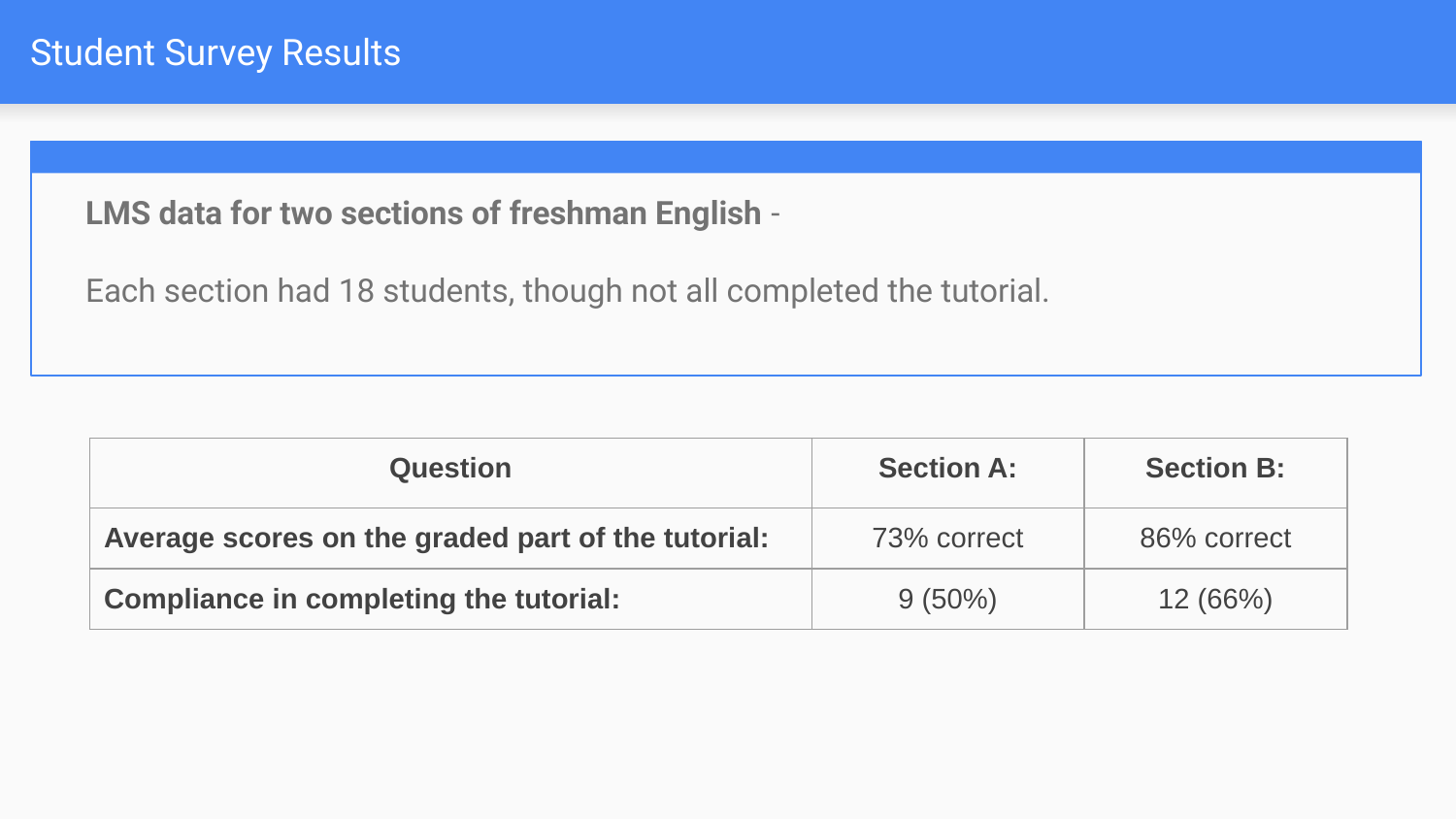

# Student Survey Results

LMS data for two sections of freshman English -
Each section had 18 students, though not all completed the tutorial.
| Question | Section A: | Section B: |
| --- | --- | --- |
| Average scores on the graded part of the tutorial: | 73% correct | 86% correct |
| Compliance in completing the tutorial: | 9 (50%) | 12 (66%) |